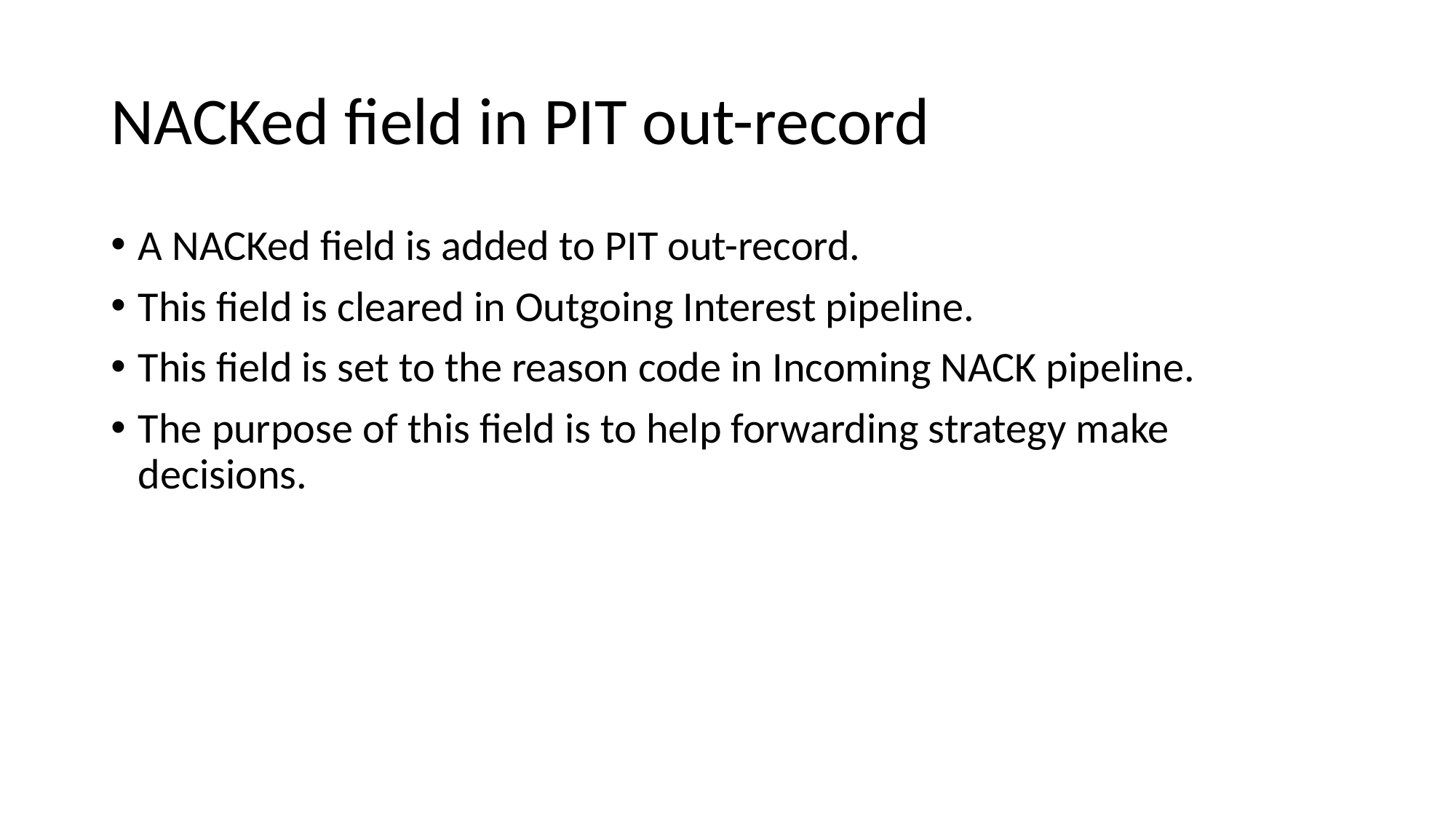

# NACKed field in PIT out-record
A NACKed field is added to PIT out-record.
This field is cleared in Outgoing Interest pipeline.
This field is set to the reason code in Incoming NACK pipeline.
The purpose of this field is to help forwarding strategy make decisions.